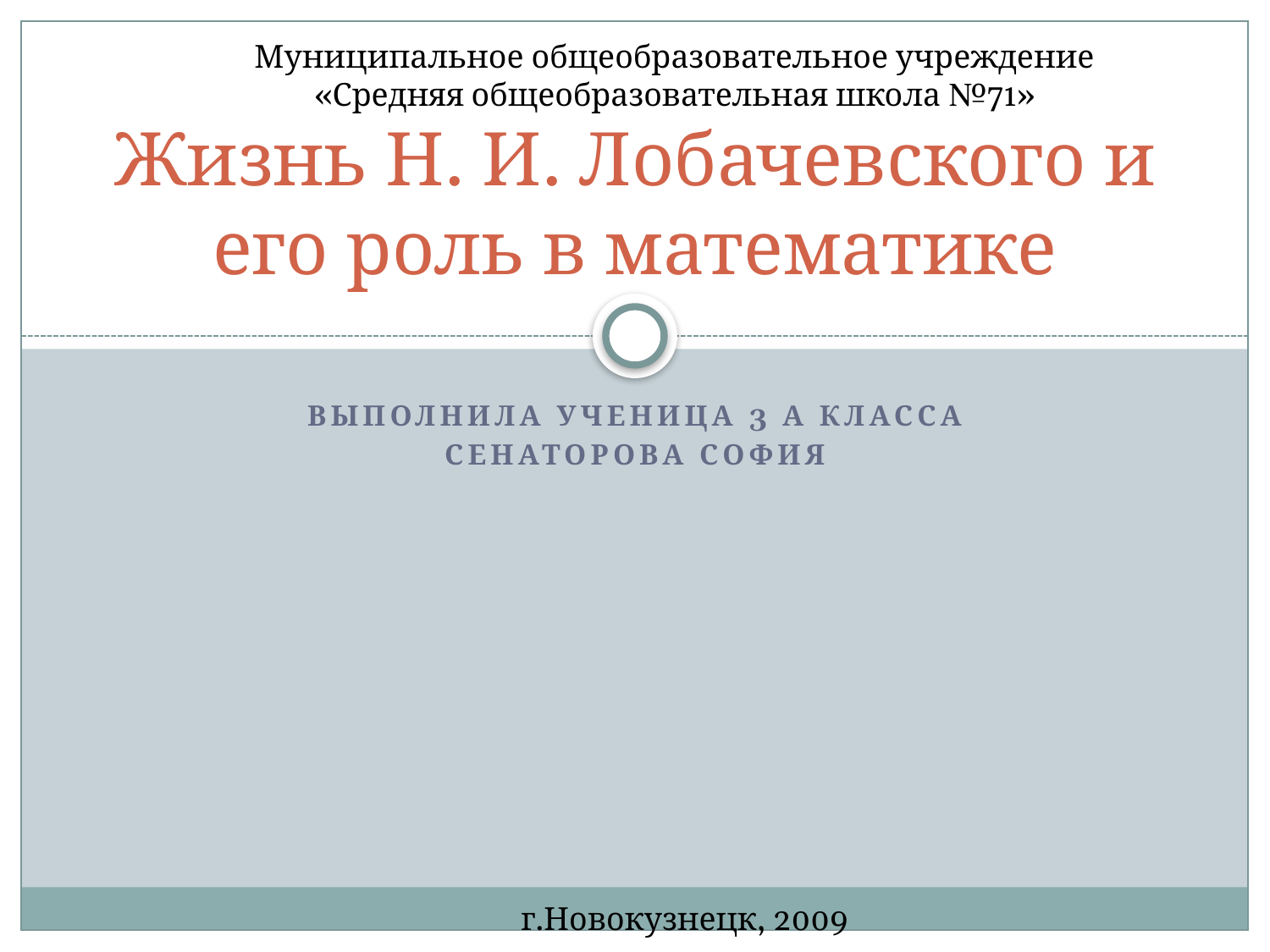

Муниципальное общеобразовательное учреждение
«Средняя общеобразовательная школа №71»
# Жизнь Н. И. Лобачевского и его роль в математике
Выполнила ученица 3 А класса
Сенаторова София
г.Новокузнецк, 2009